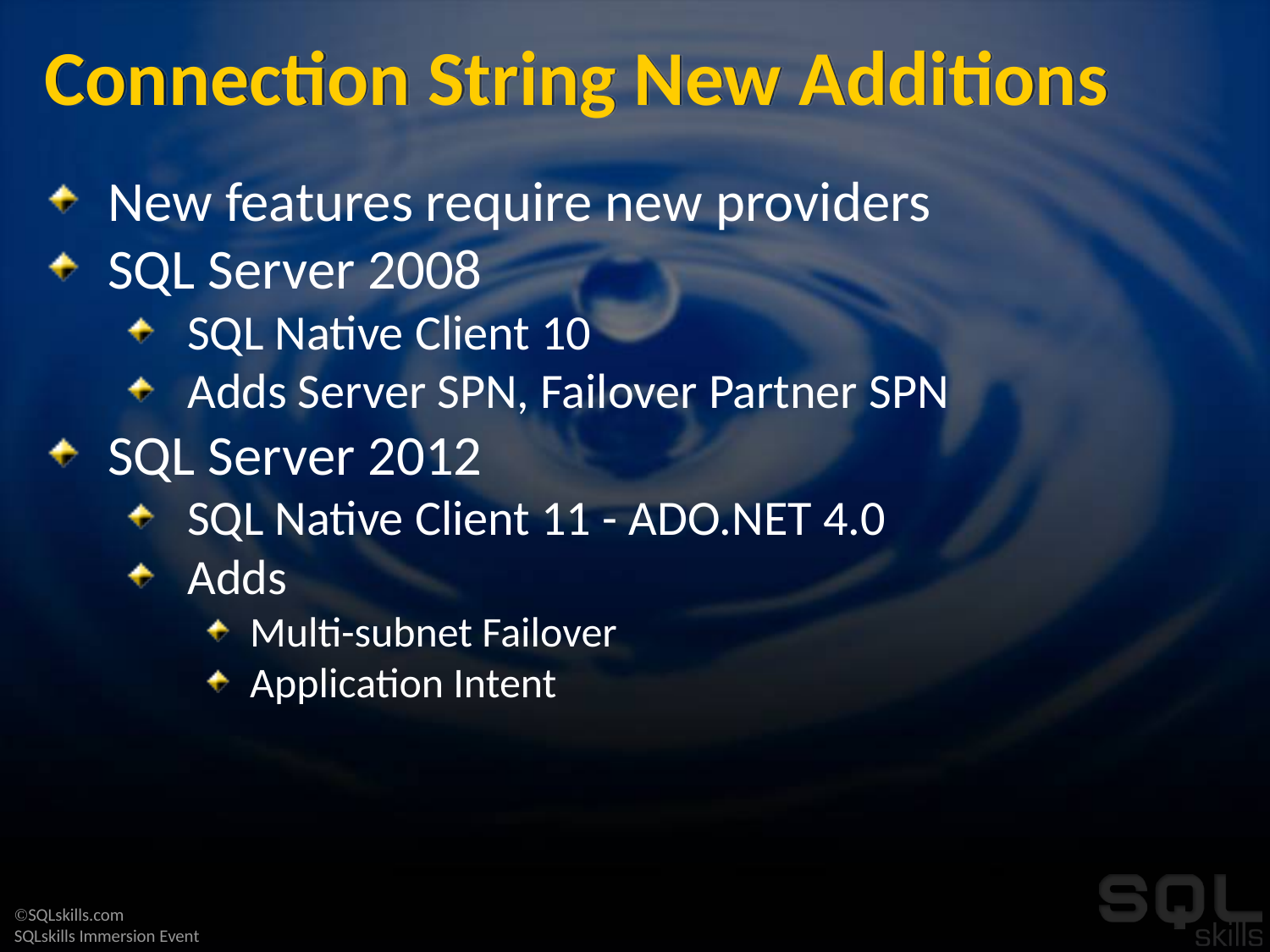

# Connection String New Additions
New features require new providers
SQL Server 2008
SQL Native Client 10
Adds Server SPN, Failover Partner SPN
SQL Server 2012
SQL Native Client 11 - ADO.NET 4.0
Adds
Multi-subnet Failover
Application Intent